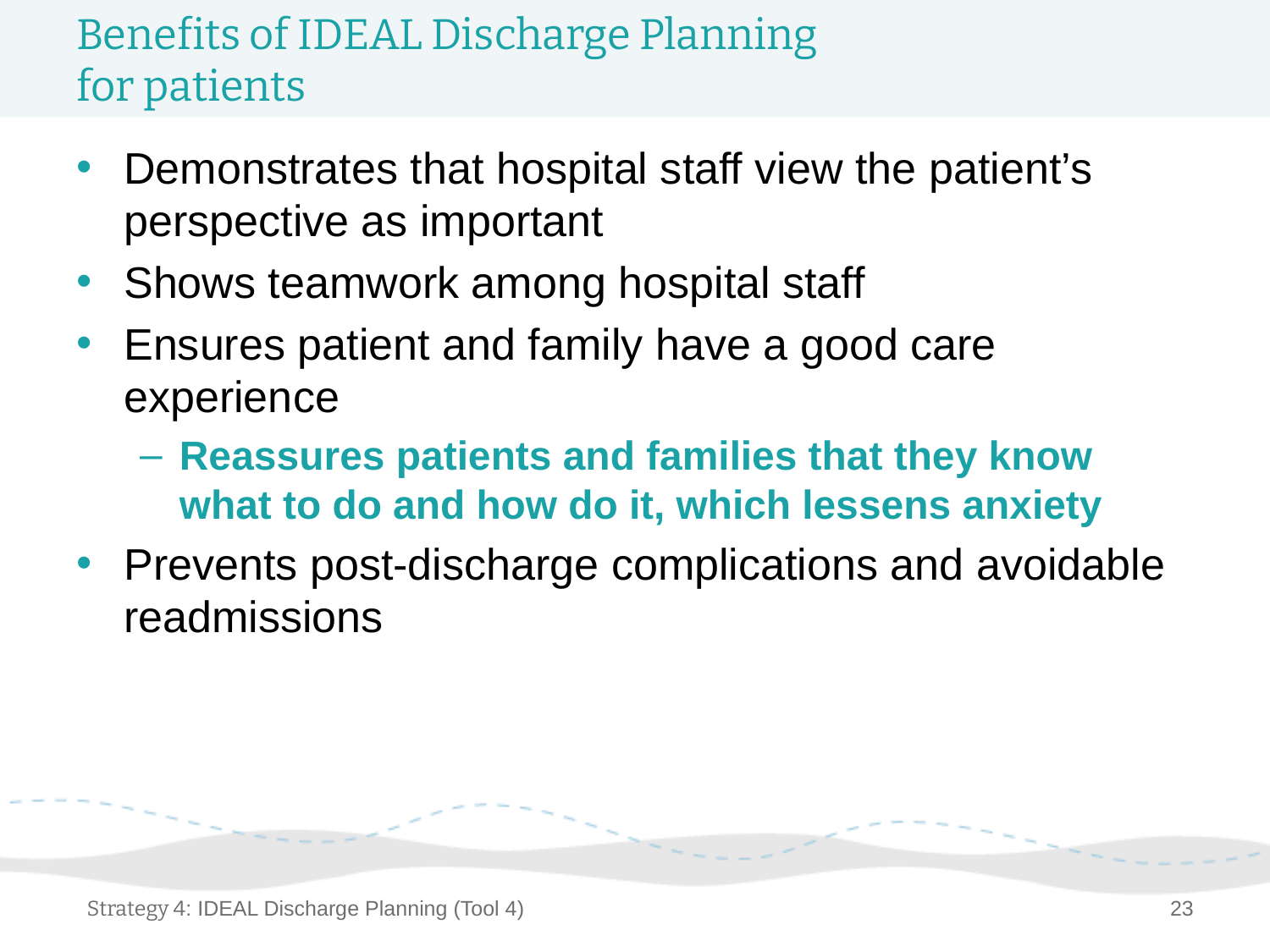

# Benefits of IDEAL Discharge Planning for patients
Demonstrates that hospital staff view the patient’s perspective as important
Shows teamwork among hospital staff
Ensures patient and family have a good care experience
Reassures patients and families that they know what to do and how do it, which lessens anxiety
Prevents post-discharge complications and avoidable readmissions
Strategy 4: IDEAL Discharge Planning (Tool 4)
23